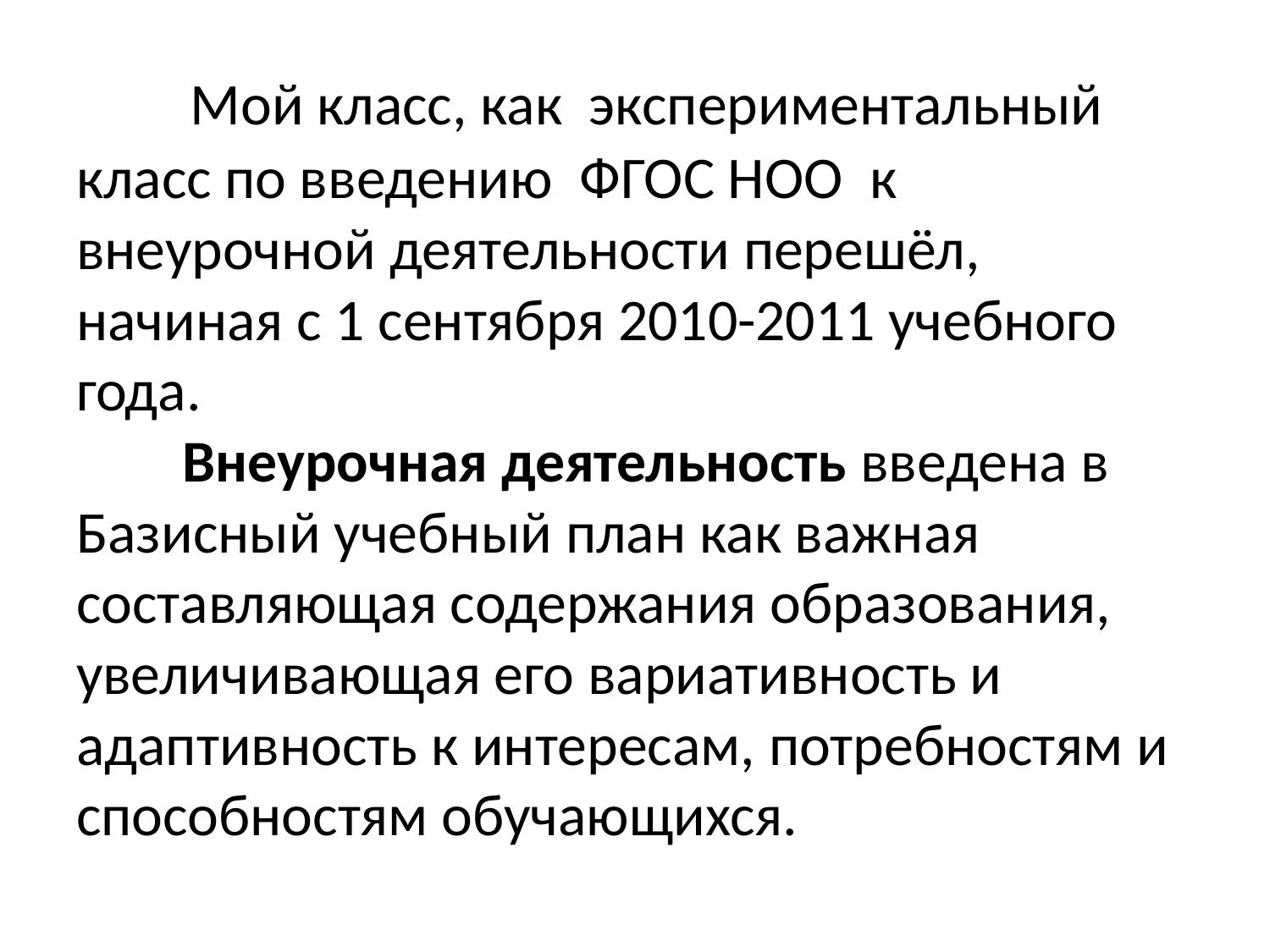

# Мой класс, как  экспериментальный класс по введению  ФГОС НОО  к внеурочной деятельности перешёл, начиная с 1 сентября 2010-2011 учебного года. Внеурочная деятельность введена в Базисный учебный план как важная составляющая содержания образования, увеличивающая его вариативность и адаптивность к интересам, потребностям и способностям обучающихся.